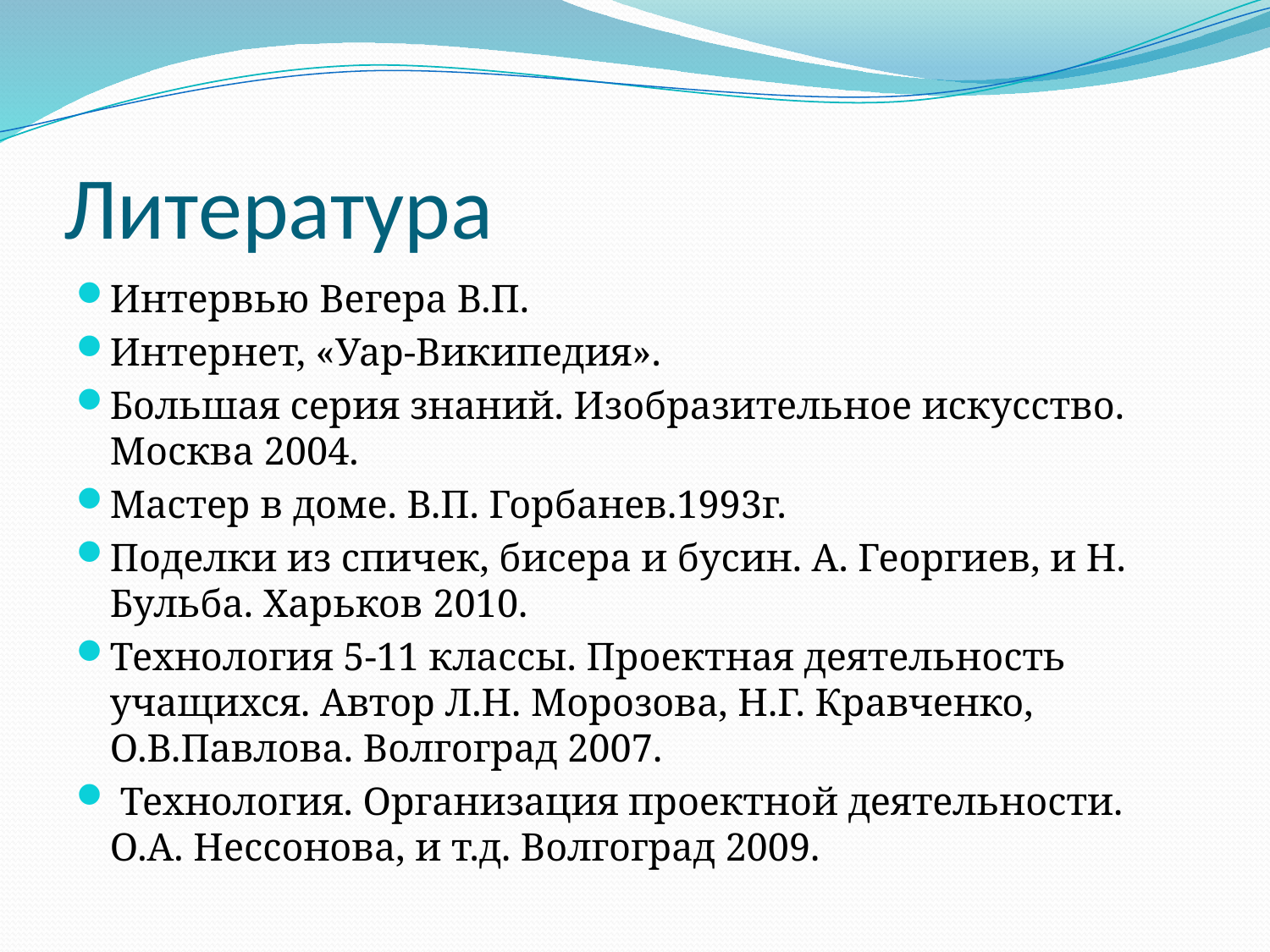

# Литература
Интервью Вегера В.П.
Интернет, «Уар-Википедия».
Большая серия знаний. Изобразительное искусство. Москва 2004.
Мастер в доме. В.П. Горбанев.1993г.
Поделки из спичек, бисера и бусин. А. Георгиев, и Н. Бульба. Харьков 2010.
Технология 5-11 классы. Проектная деятельность учащихся. Автор Л.Н. Морозова, Н.Г. Кравченко, О.В.Павлова. Волгоград 2007.
 Технология. Организация проектной деятельности. О.А. Нессонова, и т.д. Волгоград 2009.